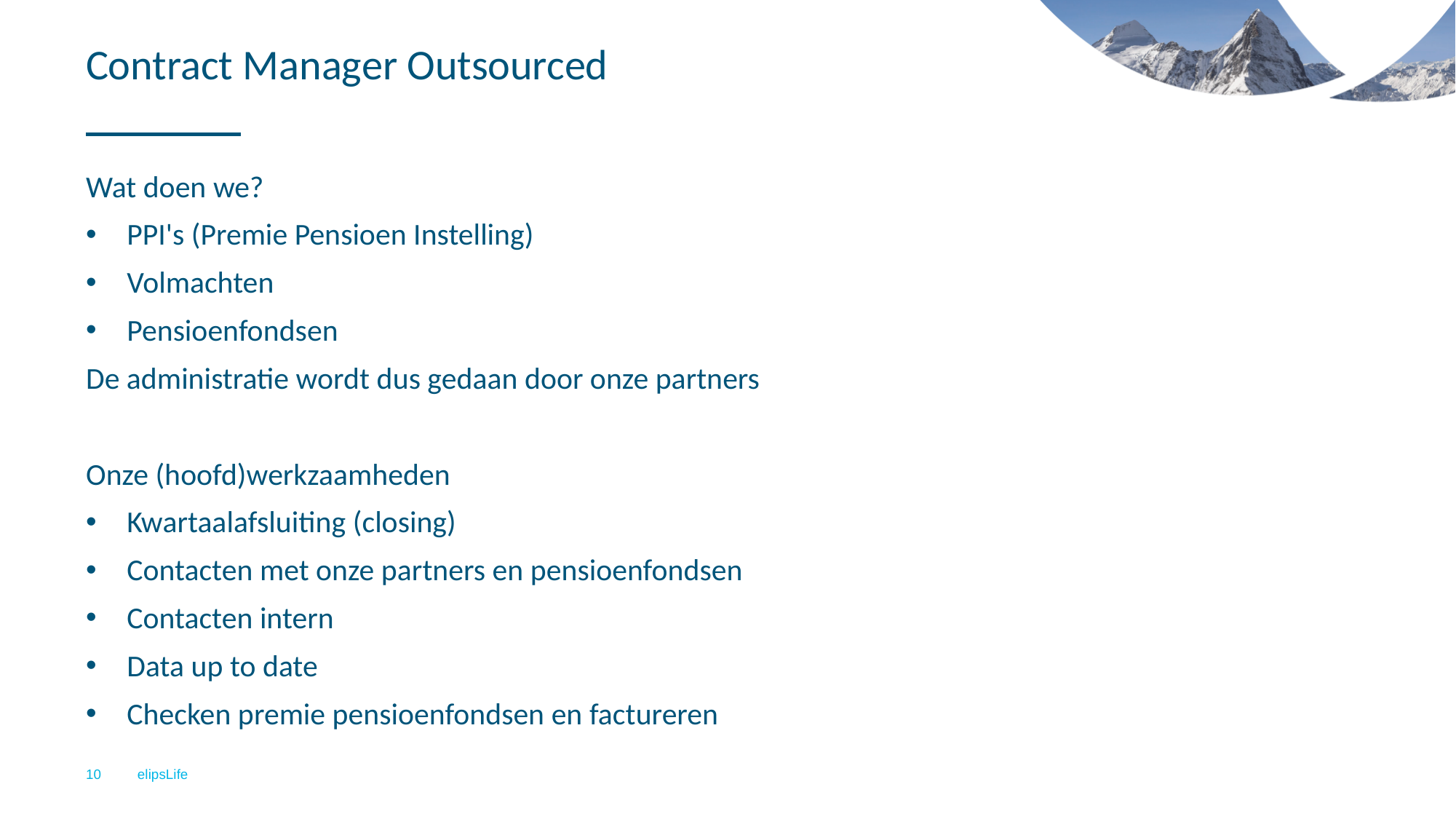

# Contract Manager Outsourced
Wat doen we?
PPI's (Premie Pensioen Instelling)
Volmachten
Pensioenfondsen
De administratie wordt dus gedaan door onze partners

Onze (hoofd)werkzaamheden
Kwartaalafsluiting (closing)
Contacten met onze partners en pensioenfondsen
Contacten intern
Data up to date
Checken premie pensioenfondsen en factureren

10